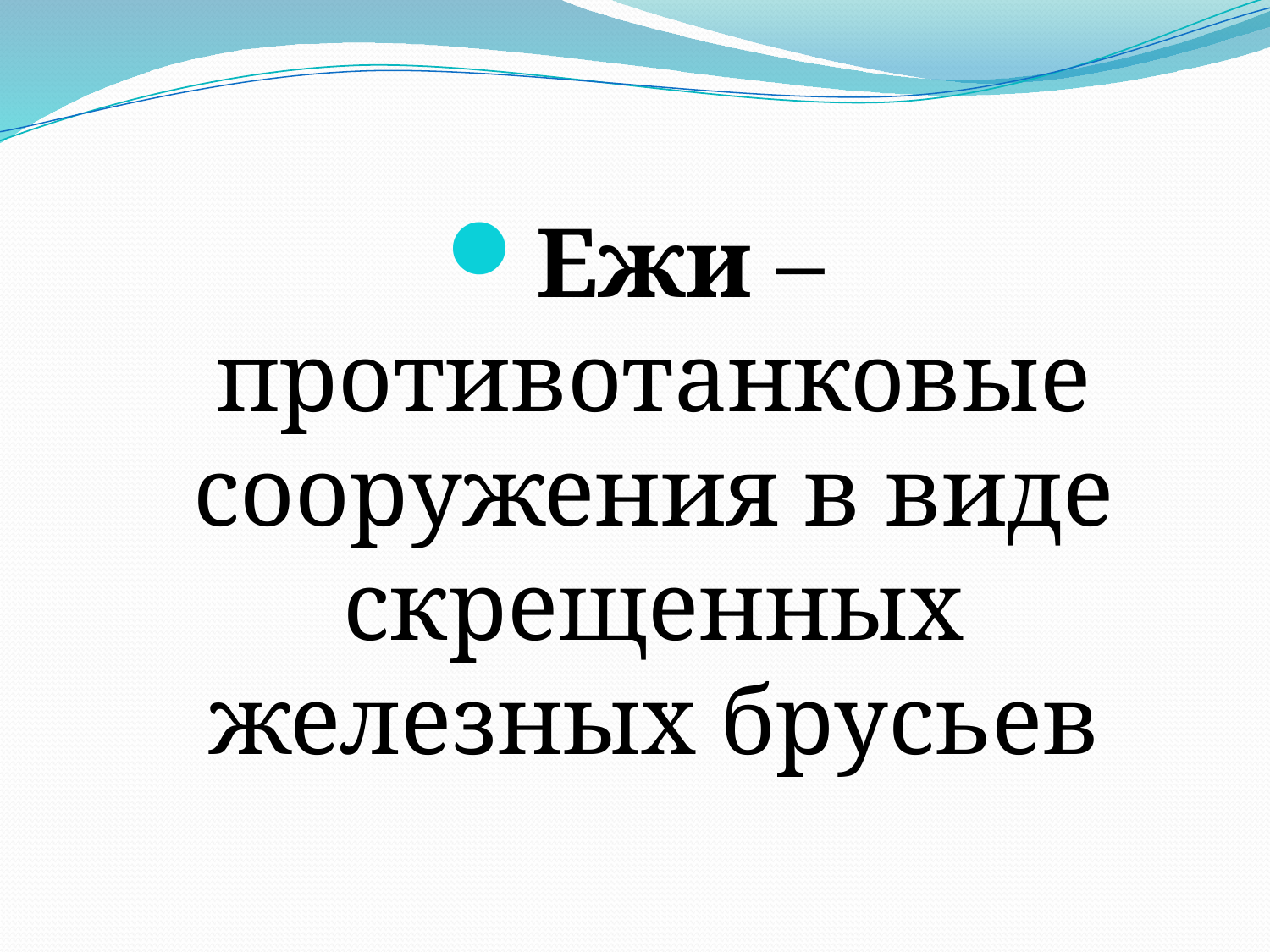

# .
Ежи – противотанковые сооружения в виде скрещенных железных брусьев